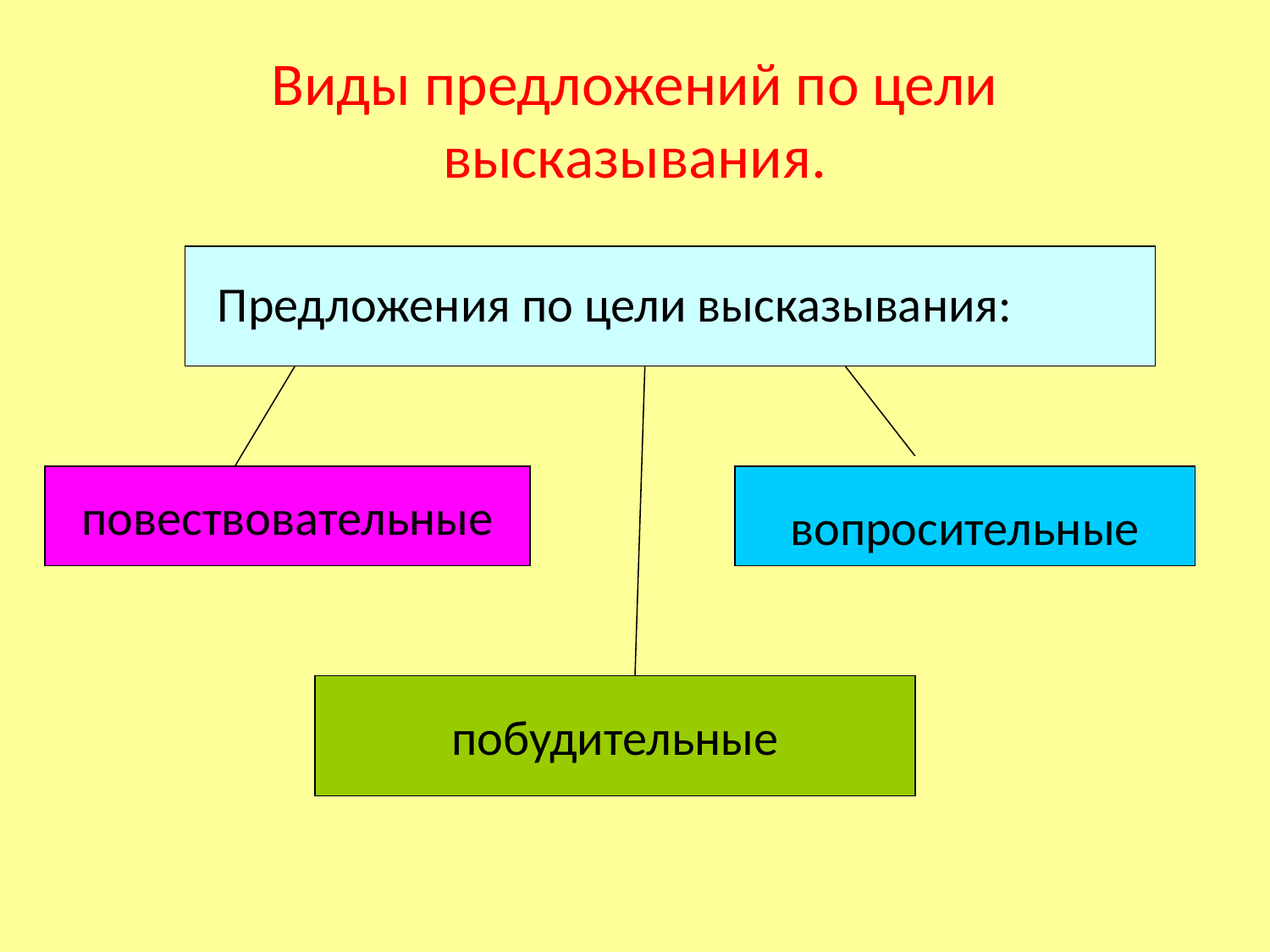

# Виды предложений по цели высказывания.

Предложения по цели высказывания:

повествовательные

вопросительные

побудительные